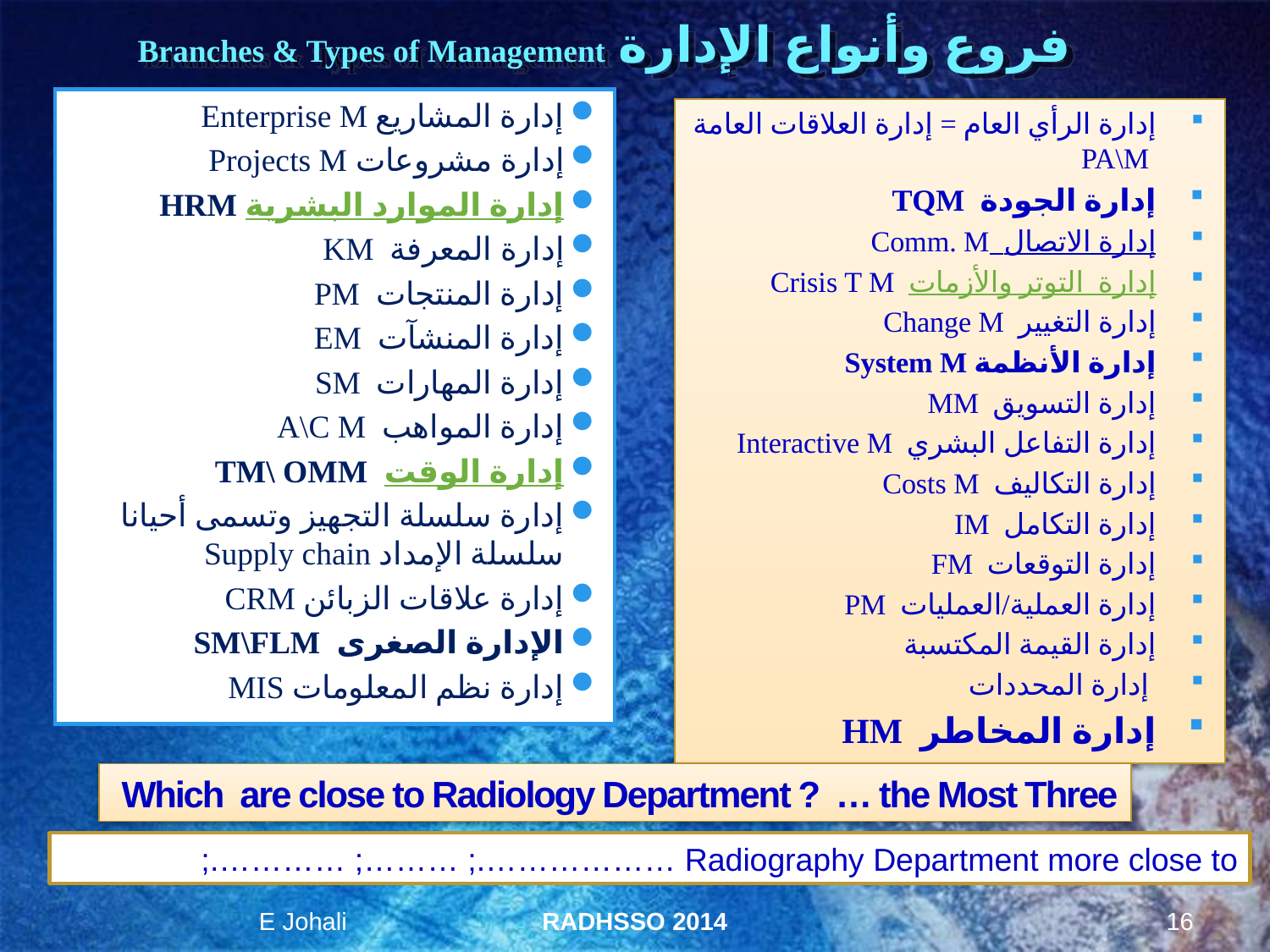

# فروع وأنواع الإدارة Branches & Types of Management
إدارة المشاريع Enterprise M
إدارة مشروعات Projects M
إدارة الموارد البشرية HRM
إدارة المعرفة  KM
إدارة المنتجات  PM
إدارة المنشآت  EM
إدارة المهارات  SM
إدارة المواهب  A\C M
إدارة الوقت  TM\ OMM
إدارة سلسلة التجهيز وتسمى أحيانا سلسلة الإمداد Supply chain
إدارة علاقات الزبائن CRM
الإدارة الصغرى  SM\FLM
إدارة نظم المعلومات MIS

إدارة الرأي العام = إدارة العلاقات العامة  PA\M
إدارة الجودة  TQM
إدارة الاتصال  Comm. M
إدارة  التوتر والأزمات  Crisis T M
إدارة التغيير  Change M
إدارة الأنظمة System M
إدارة التسويق  MM
إدارة التفاعل البشري  Interactive M
إدارة التكاليف  Costs M
إدارة التكامل  IM
إدارة التوقعات  FM
إدارة العملية/العمليات  PM
إدارة القيمة المكتسبة
 إدارة المحددات
إدارة المخاطر  HM

Which  are close to Radiology Department ?  … the Most Three
Radiography Department more close to ……………….; ………; ………….;
E Johali
RADHSSO 2014
16